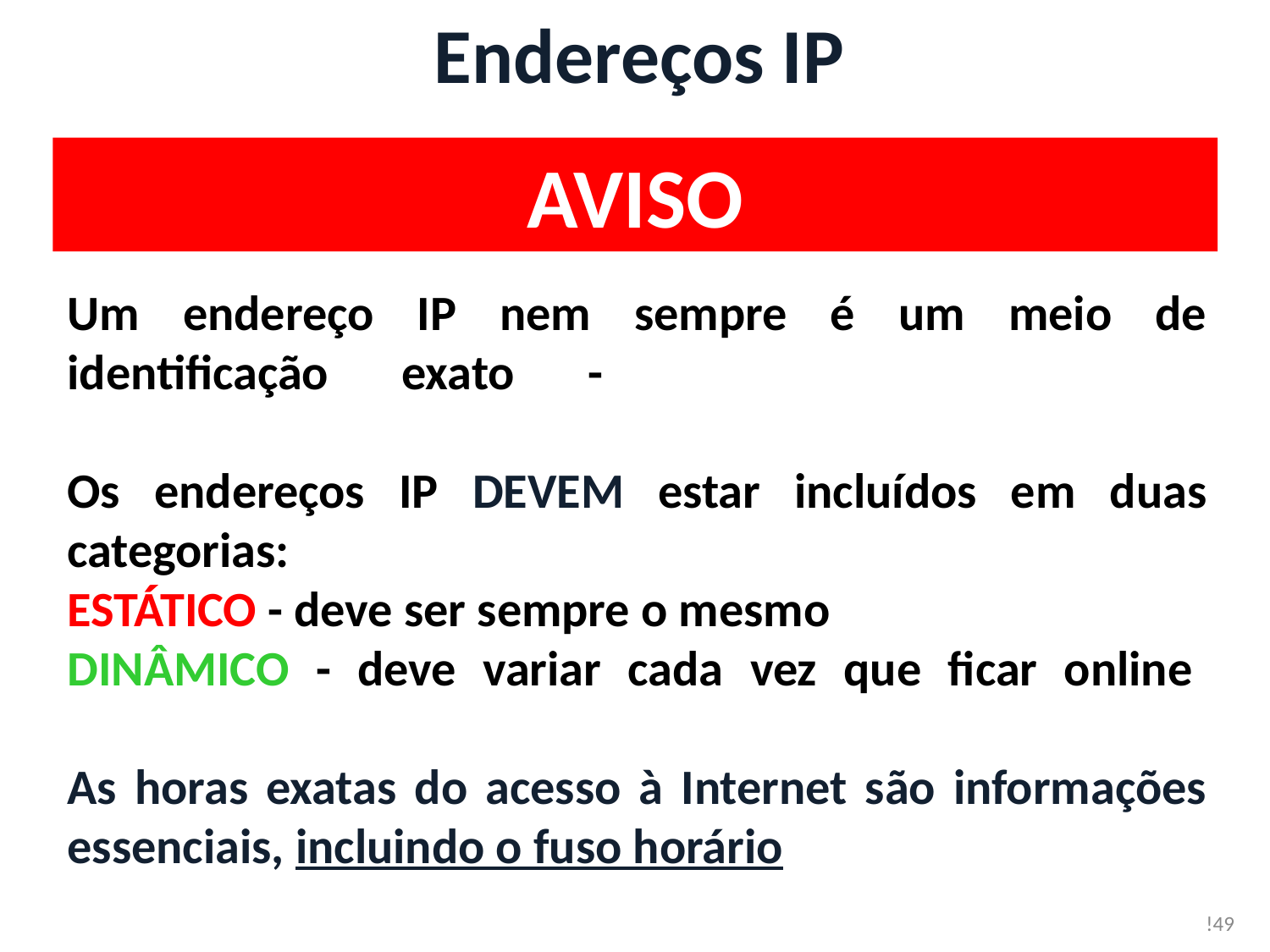

# Endereços IP
AVISO
Um endereço IP nem sempre é um meio de identificação exato -
Os endereços IP DEVEM estar incluídos em duas categorias:
ESTÁTICO - deve ser sempre o mesmo
DINÂMICO - deve variar cada vez que ficar online
As horas exatas do acesso à Internet são informações essenciais, incluindo o fuso horário
!49